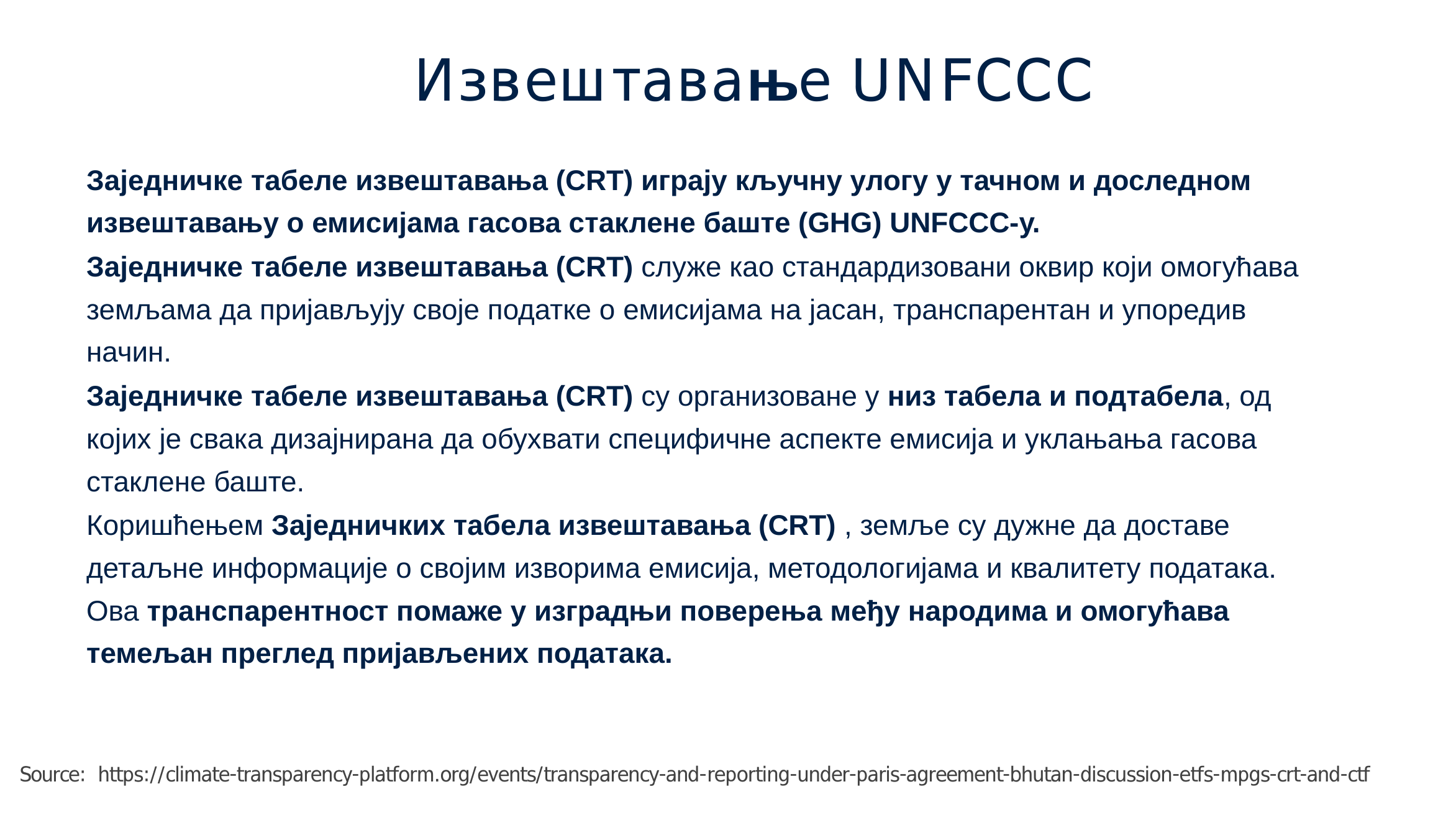

# Извештавање UNFCCC
Заједничке табеле извештавања (CRT) играју кључну улогу у тачном и доследном извештавању о емисијама гасова стаклене баште (GHG) UNFCCC-у.
Заједничке табеле извештавања (CRT) служе као стандардизовани оквир који омогућава земљама да пријављују своје податке о емисијама на јасан, транспарентан и упоредив начин.
Заједничке табеле извештавања (CRT) су организоване у низ табела и подтабела, од којих је свака дизајнирана да обухвати специфичне аспекте емисија и уклањања гасова стаклене баште.
Коришћењем Заједничких табела извештавања (CRT) , земље су дужне да доставе детаљне информације о својим изворима емисија, методологијама и квалитету података. Ова транспарентност помаже у изградњи поверења међу народима и омогућава темељан преглед пријављених података.
Source: https://climate-transparency-platform.org/events/transparency-and-reporting-under-paris-agreement-bhutan-discussion-etfs-mpgs-crt-and-ctf